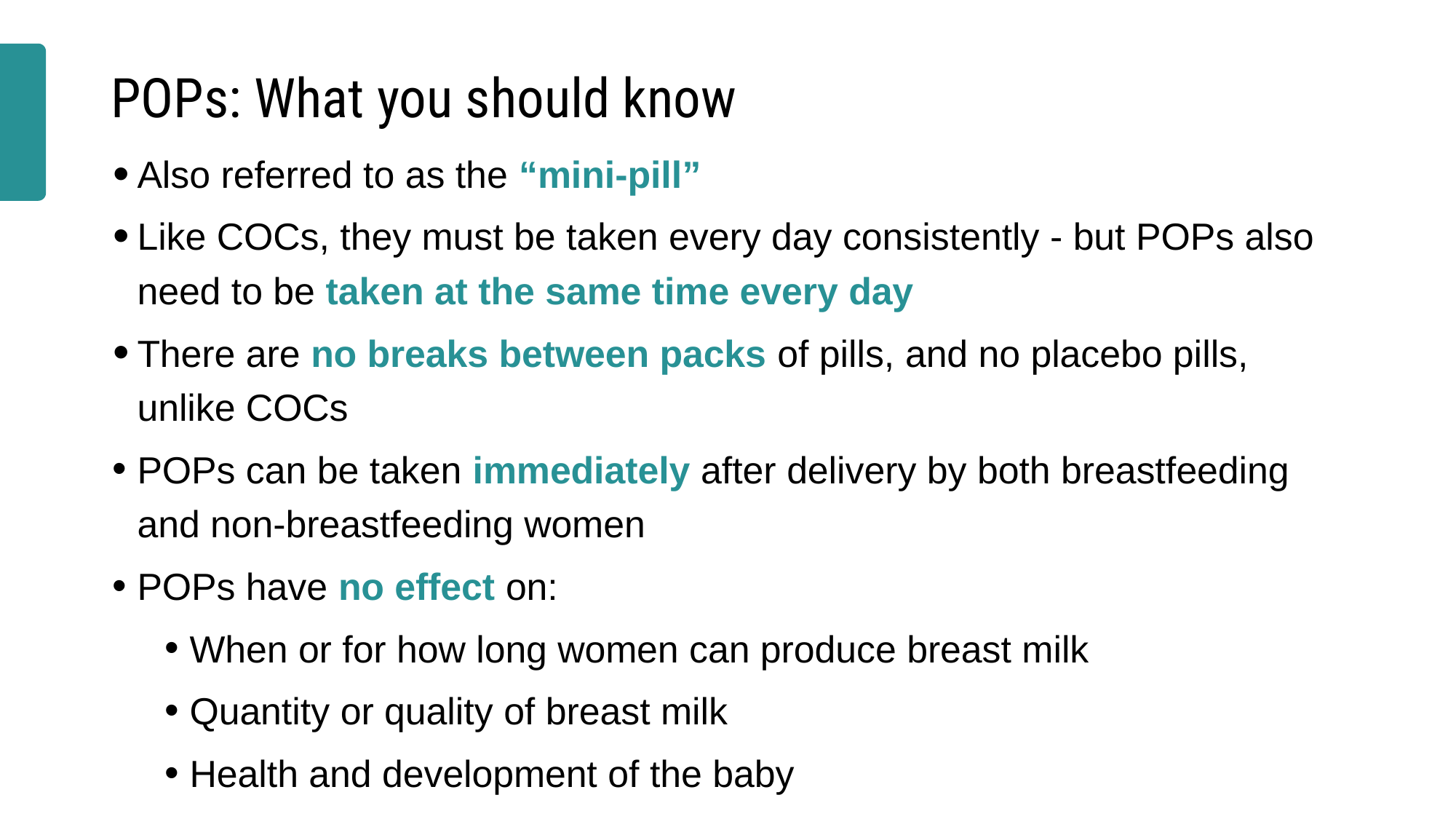

# POPs: What you should know
Also referred to as the “mini-pill”
Like COCs, they must be taken every day consistently - but POPs also need to be taken at the same time every day
There are no breaks between packs of pills, and no placebo pills, unlike COCs
POPs can be taken immediately after delivery by both breastfeeding and non-breastfeeding women
POPs have no effect on:
When or for how long women can produce breast milk
Quantity or quality of breast milk
Health and development of the baby